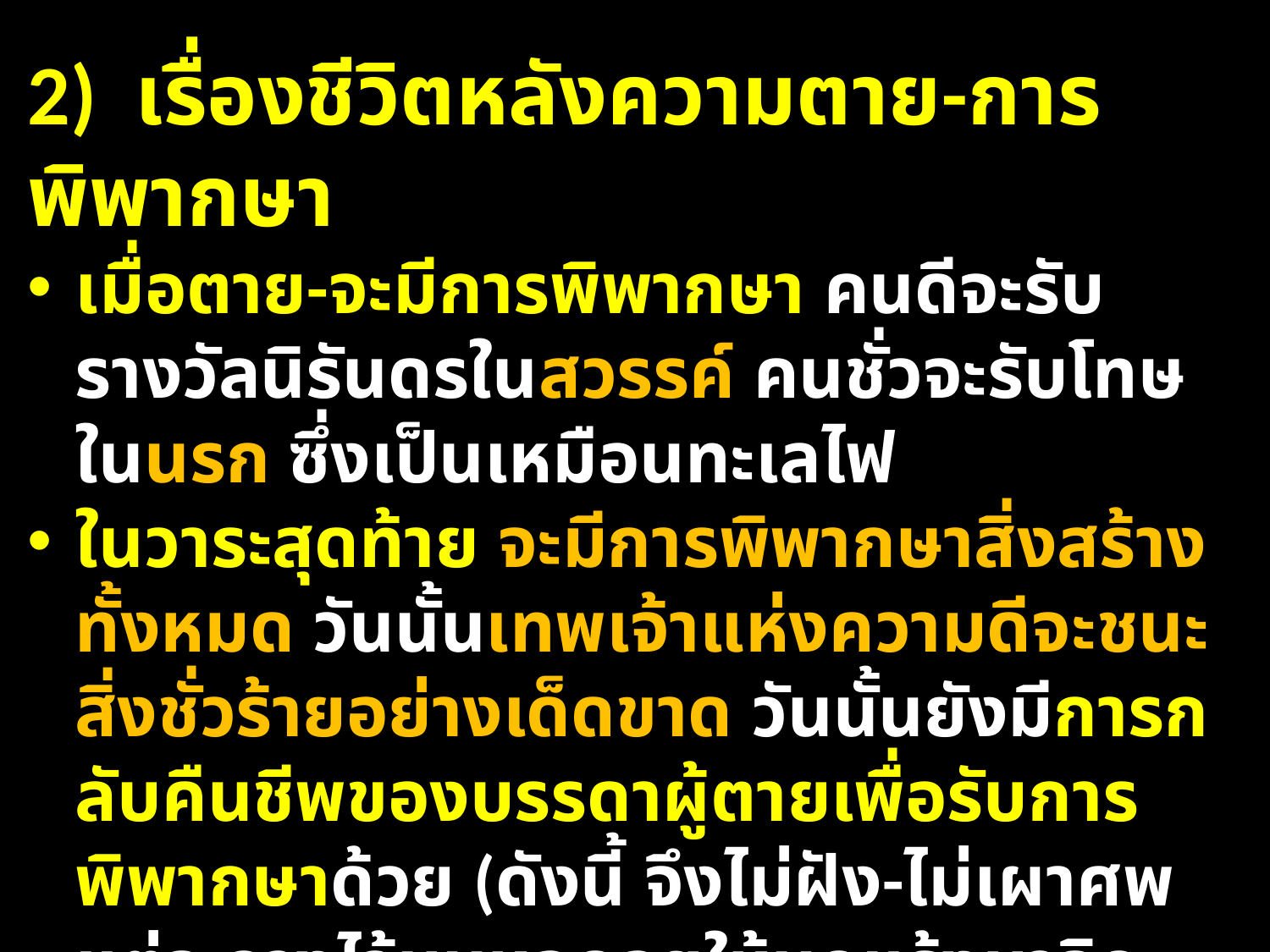

2)  เรื่องชีวิตหลังความตาย-การพิพากษา
เมื่อตาย-จะมีการพิพากษา คนดีจะรับรางวัลนิรันดรในสวรรค์ คนชั่วจะรับโทษในนรก ซึ่งเป็นเหมือนทะเลไฟ
ในวาระสุดท้าย จะมีการพิพากษาสิ่งสร้างทั้งหมด วันนั้นเทพเจ้าแห่งความดีจะชนะสิ่งชั่วร้ายอย่างเด็ดขาด วันนั้นยังมีการกลับคืนชีพของบรรดาผู้ตายเพื่อรับการพิพากษาด้วย (ดังนี้ จึงไม่ฝัง-ไม่เผาศพ แต่จะวางไว้บนหอคอยให้นกแร้งมาจิกกิน-เก็บเศษกระดูกที่เหลือในหอคอย) เป็นไปได้ว่าแนวความคิด เหล่านี้มีอิทธิพลต่อผู้เขียนพระคัมภีร์ในสมัยต่อมา โดยเฉพาะเรื่องการพิพากษา